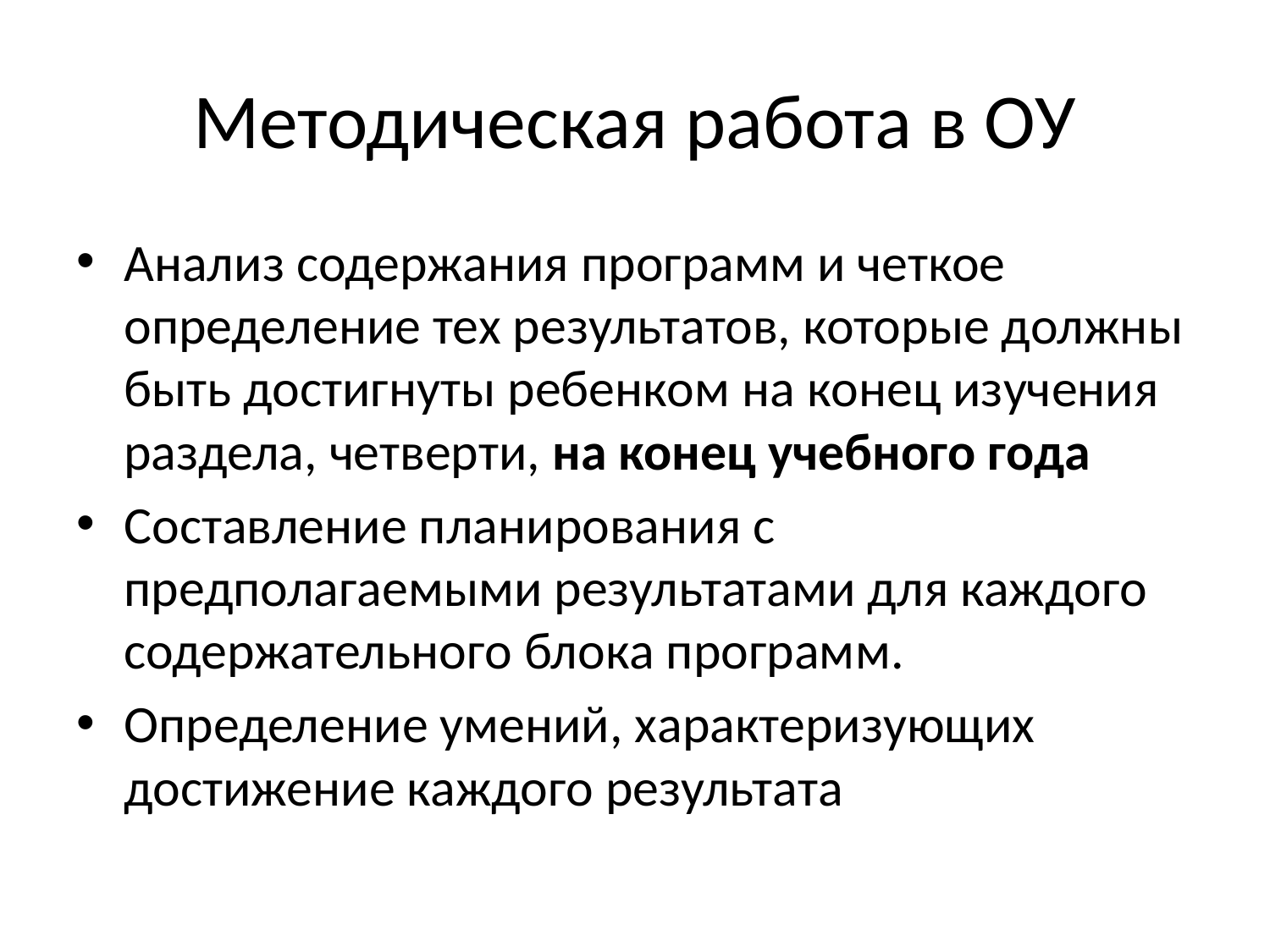

# Методическая работа в ОУ
Анализ содержания программ и четкое определение тех результатов, которые должны быть достигнуты ребенком на конец изучения раздела, четверти, на конец учебного года
Составление планирования с предполагаемыми результатами для каждого содержательного блока программ.
Определение умений, характеризующих достижение каждого результата